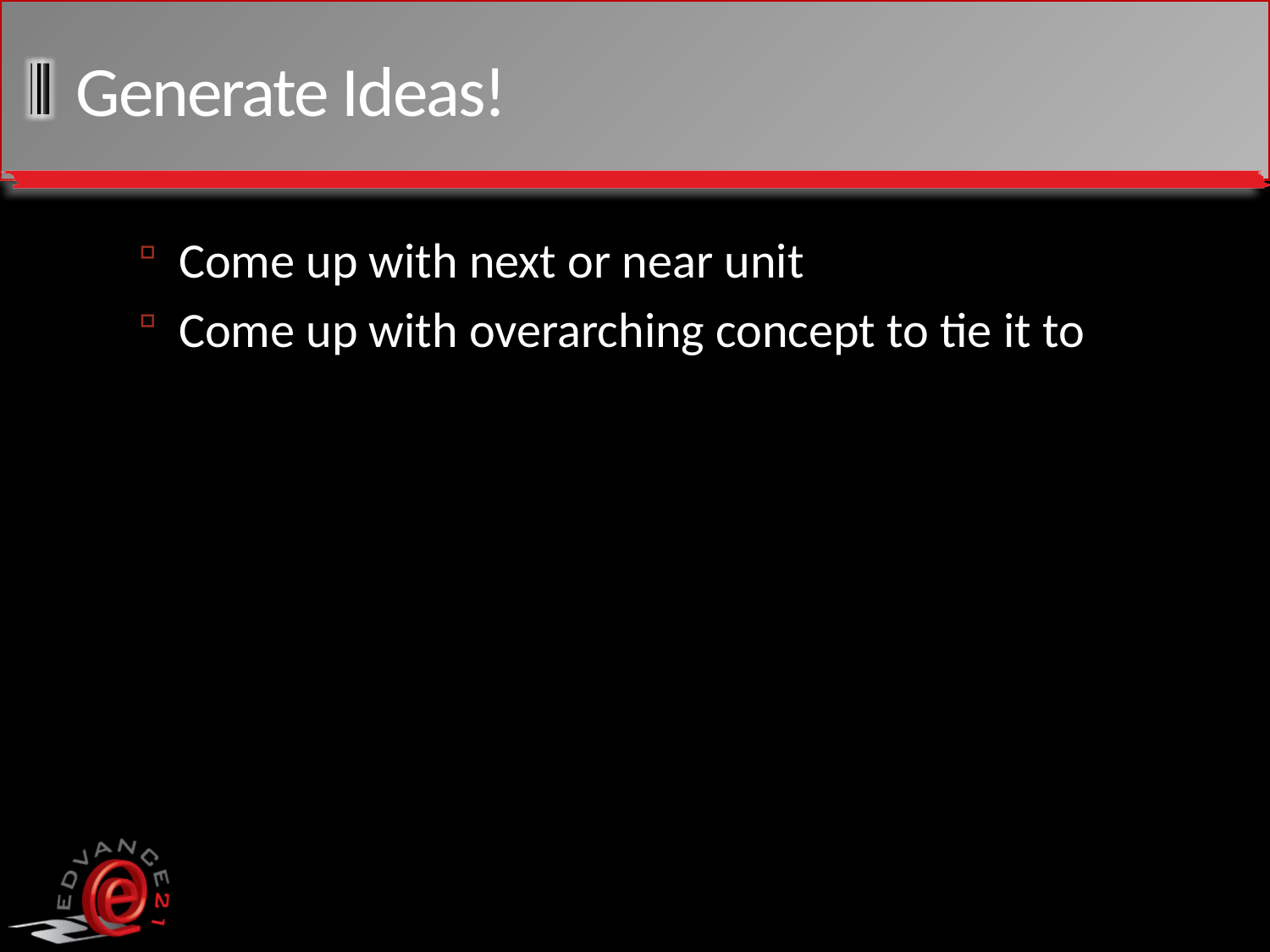

# Generate Ideas!
Come up with next or near unit
Come up with overarching concept to tie it to